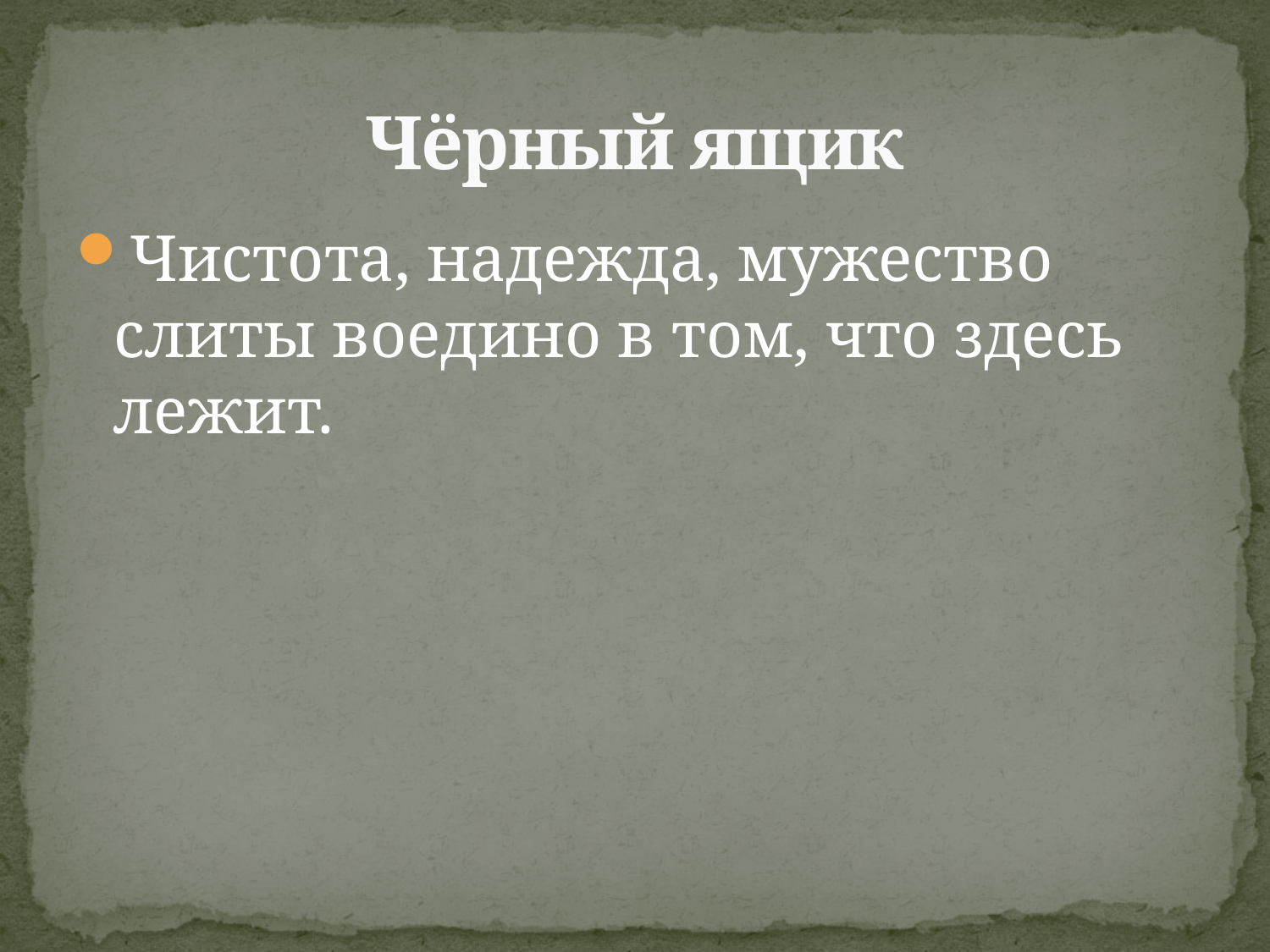

# Чёрный ящик
Чистота, надежда, мужество слиты воедино в том, что здесь лежит.